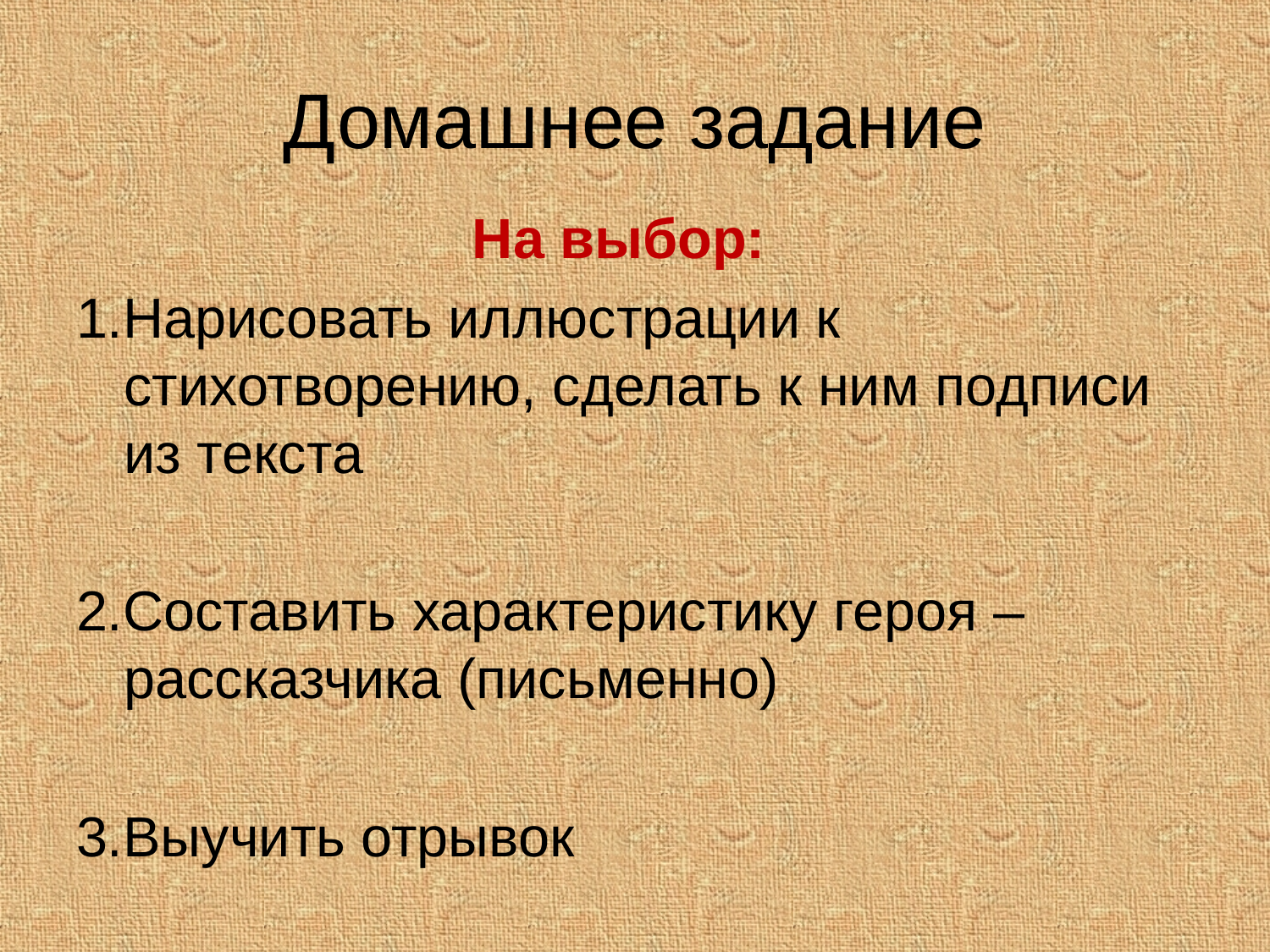

# Домашнее задание
На выбор:
1.Нарисовать иллюстрации к стихотворению, сделать к ним подписи из текста

2.Составить характеристику героя – рассказчика (письменно)

3.Выучить отрывок